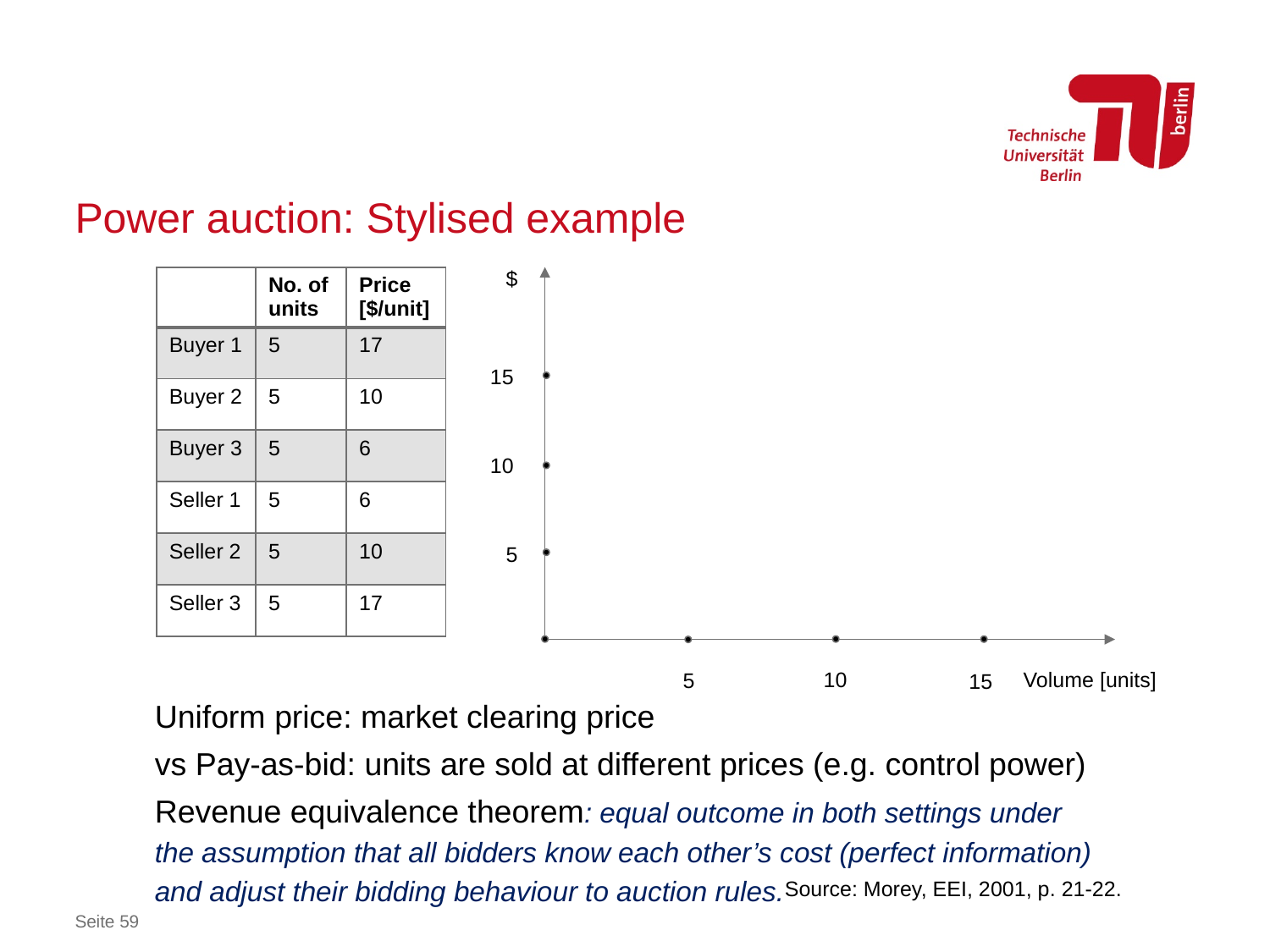

# Power auction: Stylised example
$

Uniform price: market clearing price
vs Pay-as-bid: units are sold at different prices (e.g. control power)
Revenue equivalence theorem: equal outcome in both settings under the assumption that all bidders know each other’s cost (perfect information) and adjust their bidding behaviour to auction rules.
|  | No. of units | Price [$/unit] |
| --- | --- | --- |
| Buyer 1 | 5 | 17 |
| Buyer 2 | 5 | 10 |
| Buyer 3 | 5 | 6 |
| Seller 1 | 5 | 6 |
| Seller 2 | 5 | 10 |
| Seller 3 | 5 | 17 |
15

10

5

10
Volume [units]
5
15
Source: Morey, EEI, 2001, p. 21-22.
Seite 59